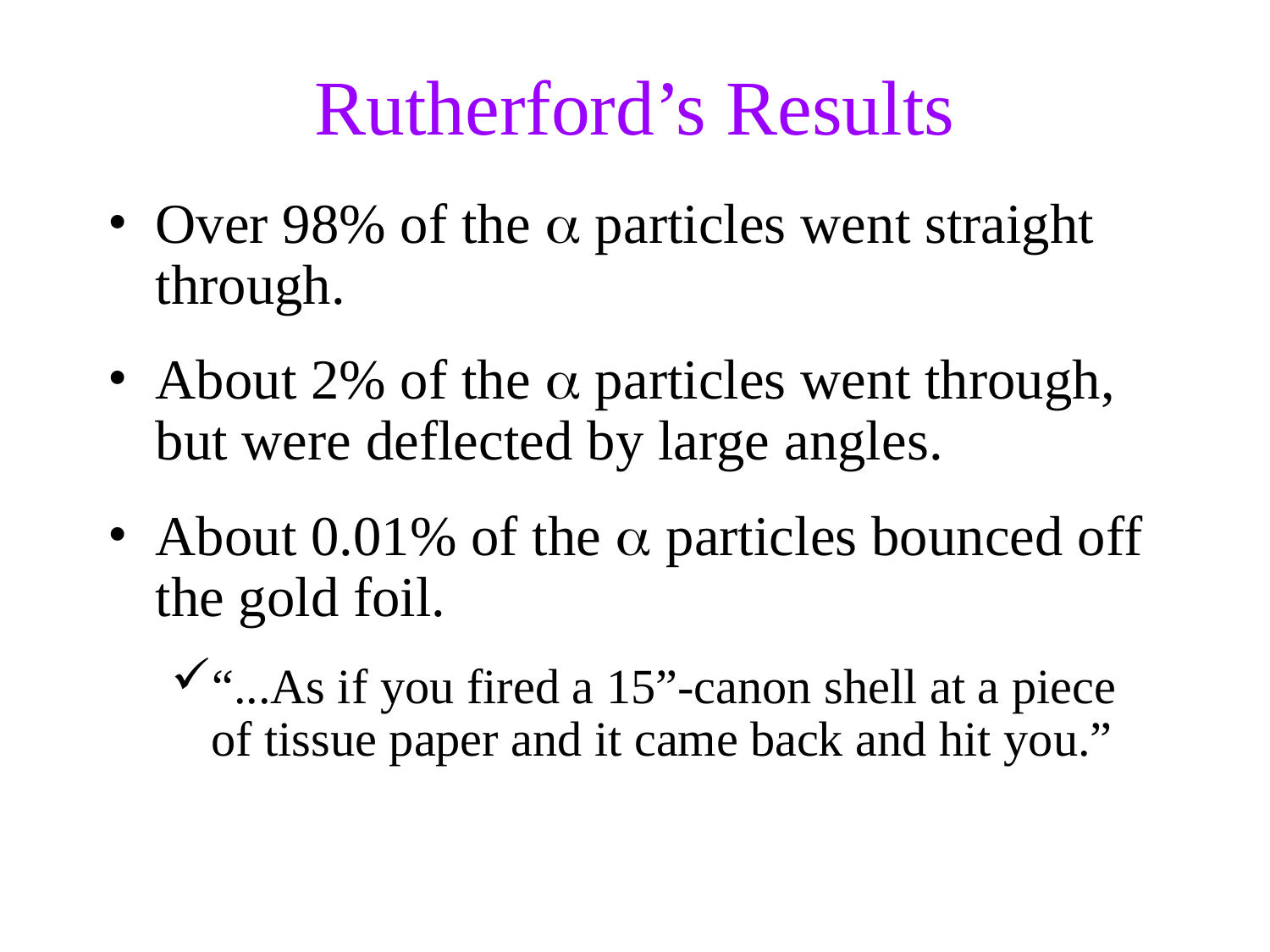

Rutherford’s Results
Over 98% of the α particles went straight through.
About 2% of the α particles went through, but were deflected by large angles.
About 0.01% of the α particles bounced off the gold foil.
“...As if you fired a 15”-canon shell at a piece of tissue paper and it came back and hit you.”